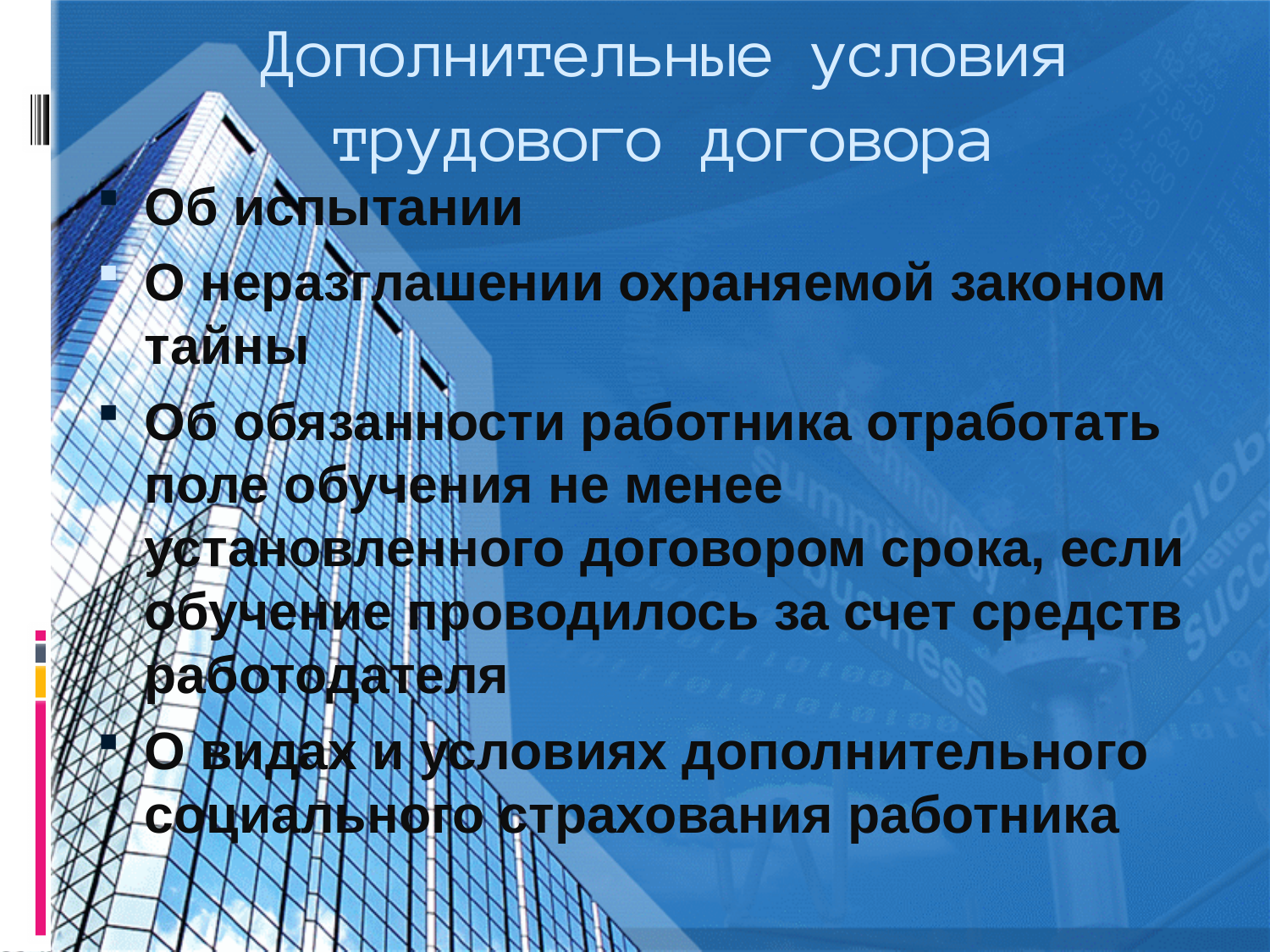

# Дополнительные условия трудового договора
Об испытании
О неразглашении охраняемой законом тайны
Об обязанности работника отработать поле обучения не менее установленного договором срока, если обучение проводилось за счет средств работодателя
О видах и условиях дополнительного социального страхования работника